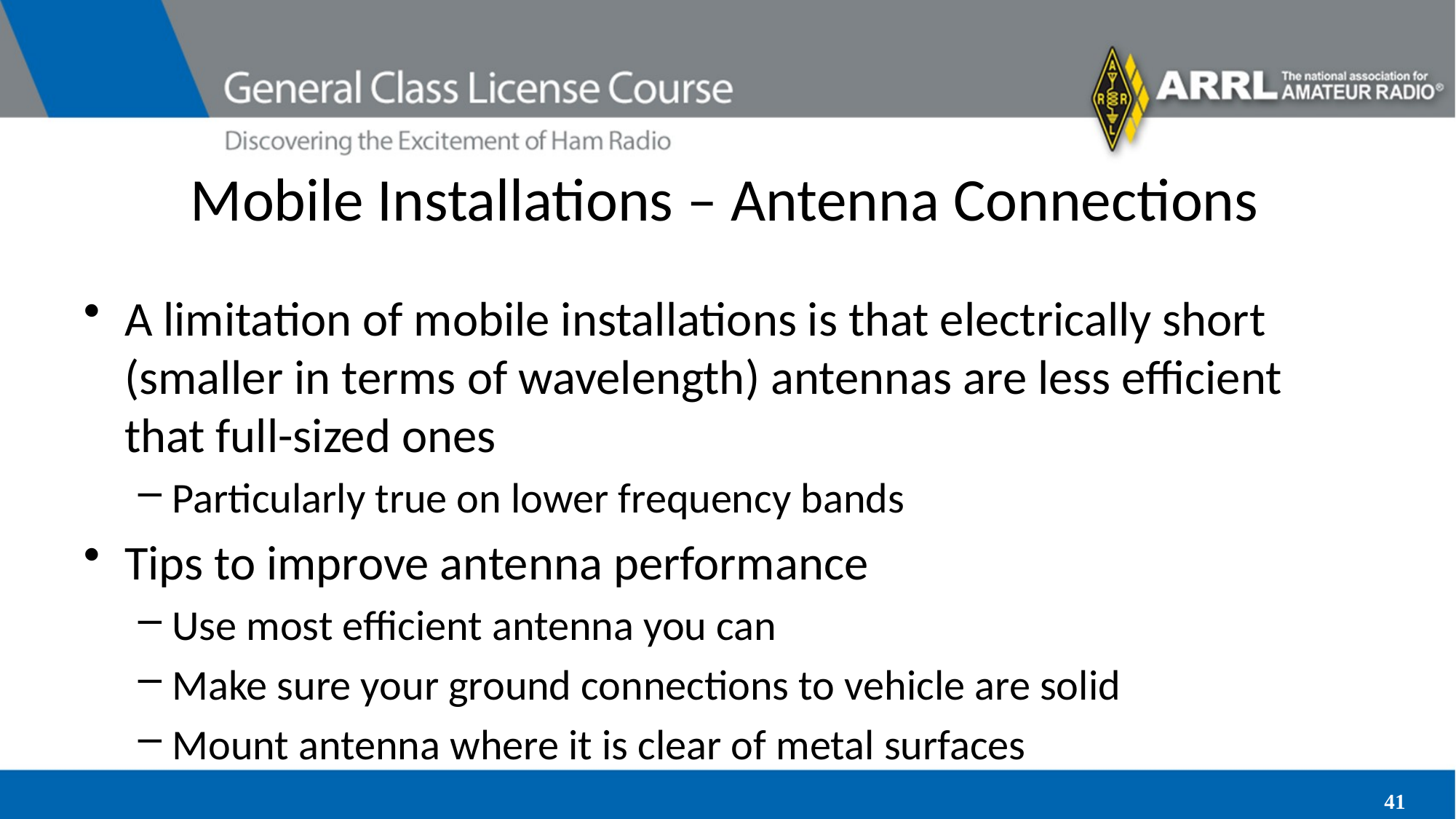

# Mobile Installations – Antenna Connections
A limitation of mobile installations is that electrically short (smaller in terms of wavelength) antennas are less efficient that full-sized ones
Particularly true on lower frequency bands
Tips to improve antenna performance
Use most efficient antenna you can
Make sure your ground connections to vehicle are solid
Mount antenna where it is clear of metal surfaces